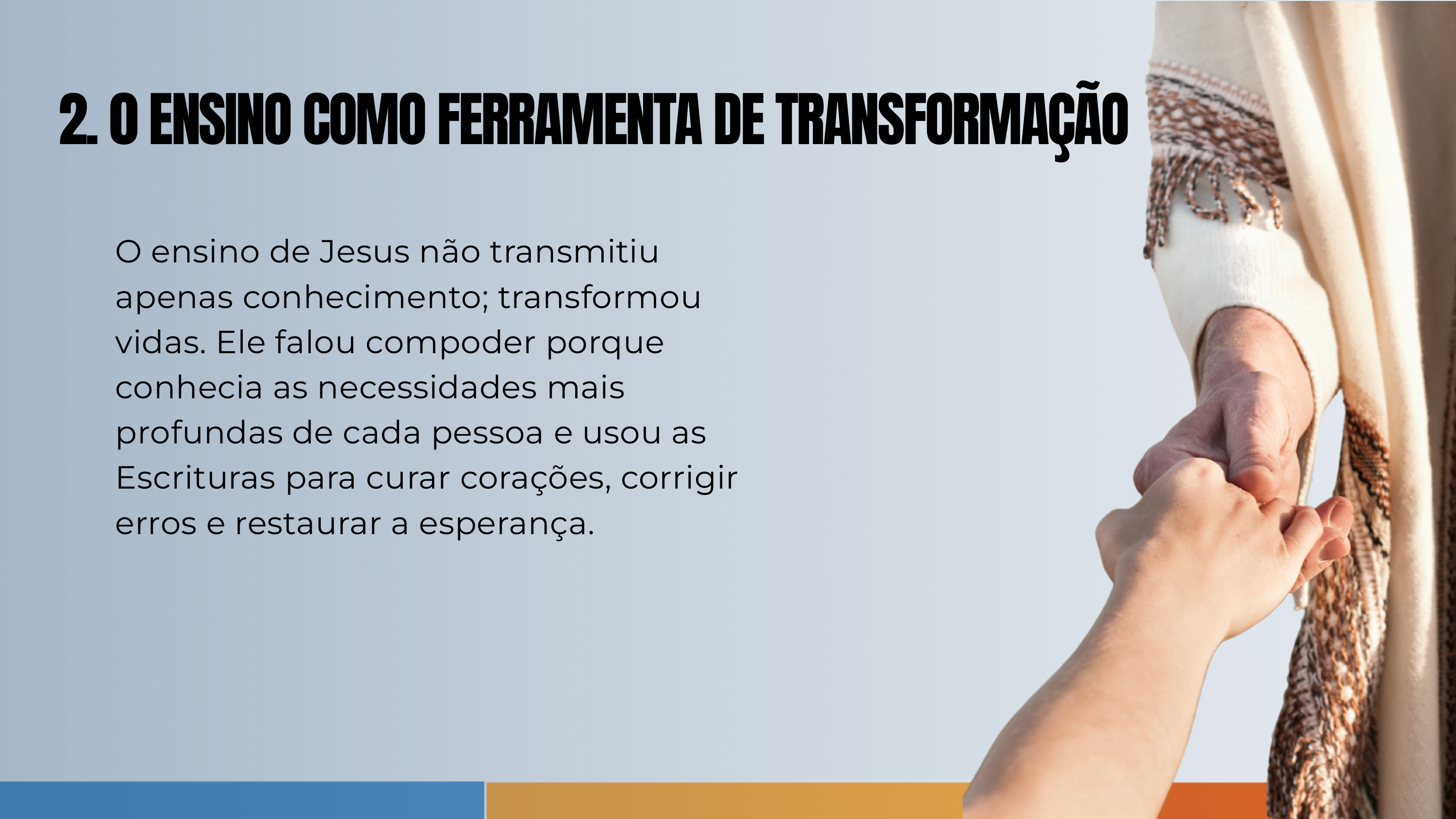

2. 0 ENSINO COMO FERRAMENTA DE TRANSFORMAÇÃO
O ensino de Jesus não transmitiu apenas conhecimento; transformou vidas. Ele falou compoder porque conhecia as necessidades mais profundas de cada pessoa e usou as Escrituras para curar corações, corrigir erros e restaurar a esperança.